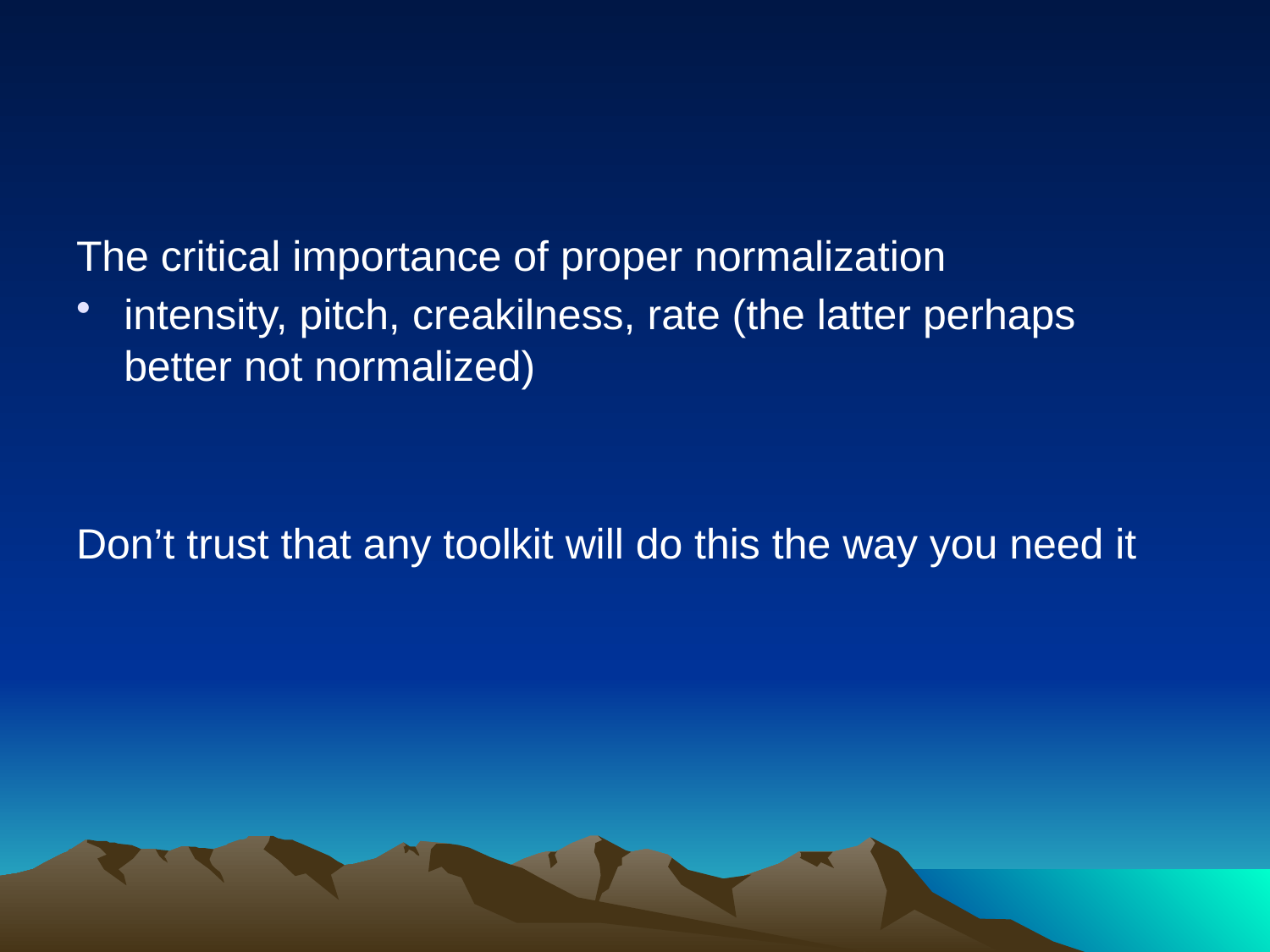

#
The critical importance of proper normalization
intensity, pitch, creakilness, rate (the latter perhaps better not normalized)

Don’t trust that any toolkit will do this the way you need it